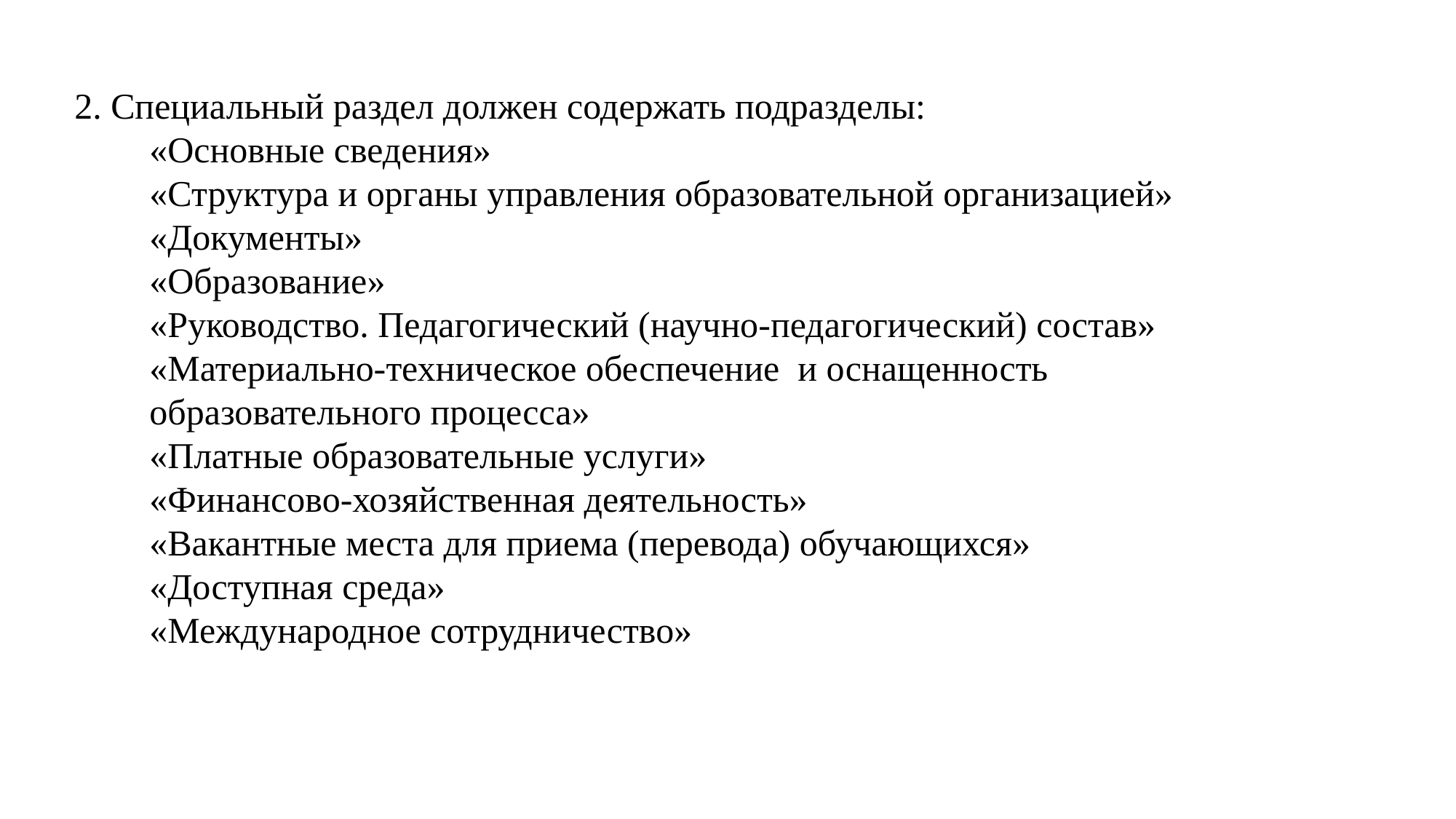

2. Специальный раздел должен содержать подразделы:
«Основные сведения»
«Структура и органы управления образовательной организацией»
«Документы»
«Образование»
«Руководство. Педагогический (научно-педагогический) состав»
«Материально-техническое обеспечение  и оснащенность образовательного процесса»
«Платные образовательные услуги»
«Финансово-хозяйственная деятельность»
«Вакантные места для приема (перевода) обучающихся»
«Доступная среда»
«Международное сотрудничество»